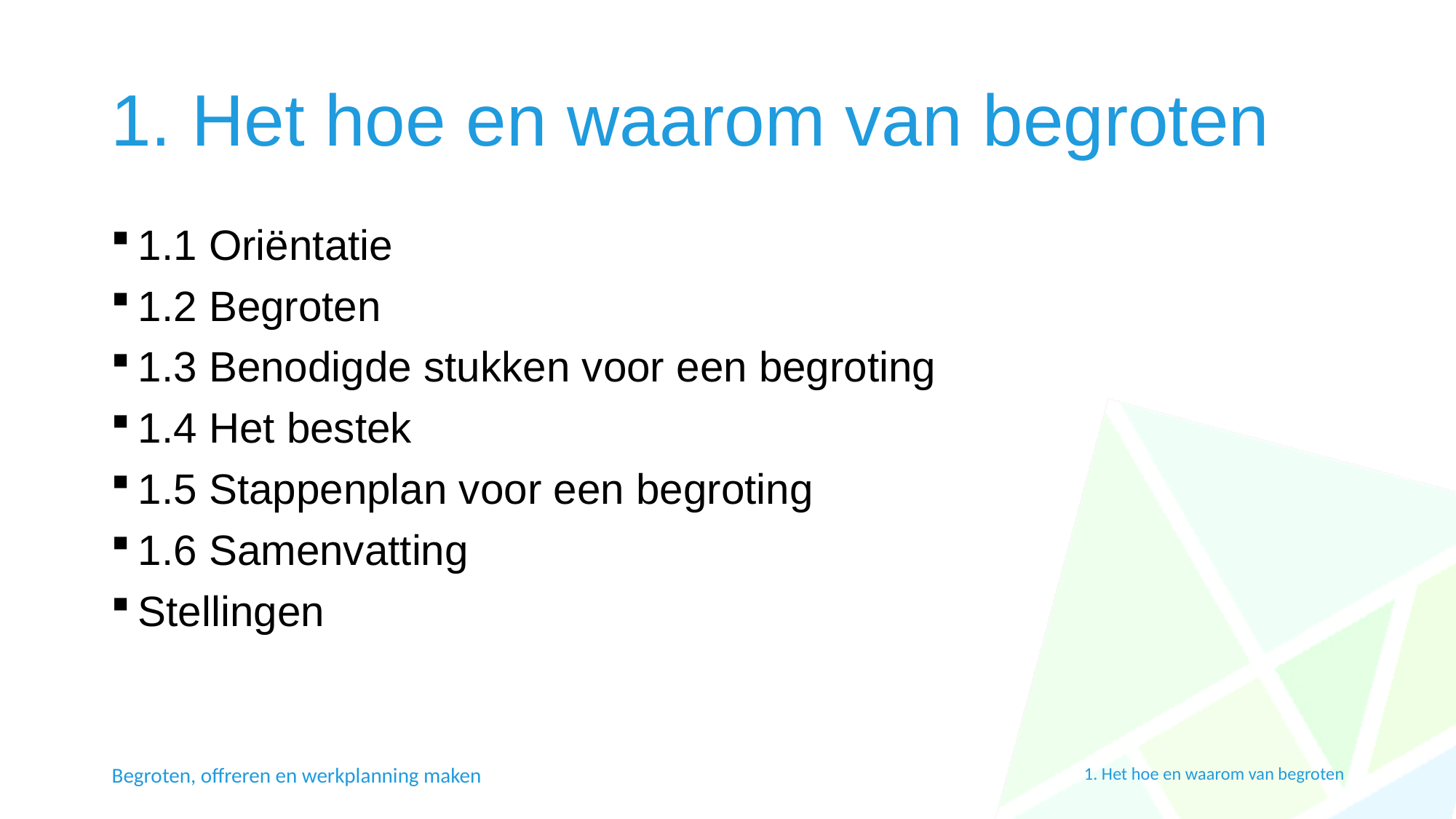

# 1. Het hoe en waarom van begroten
1.1 Oriëntatie
1.2 Begroten
1.3 Benodigde stukken voor een begroting
1.4 Het bestek
1.5 Stappenplan voor een begroting
1.6 Samenvatting
Stellingen
1. Het hoe en waarom van begroten
Begroten, offreren en werkplanning maken